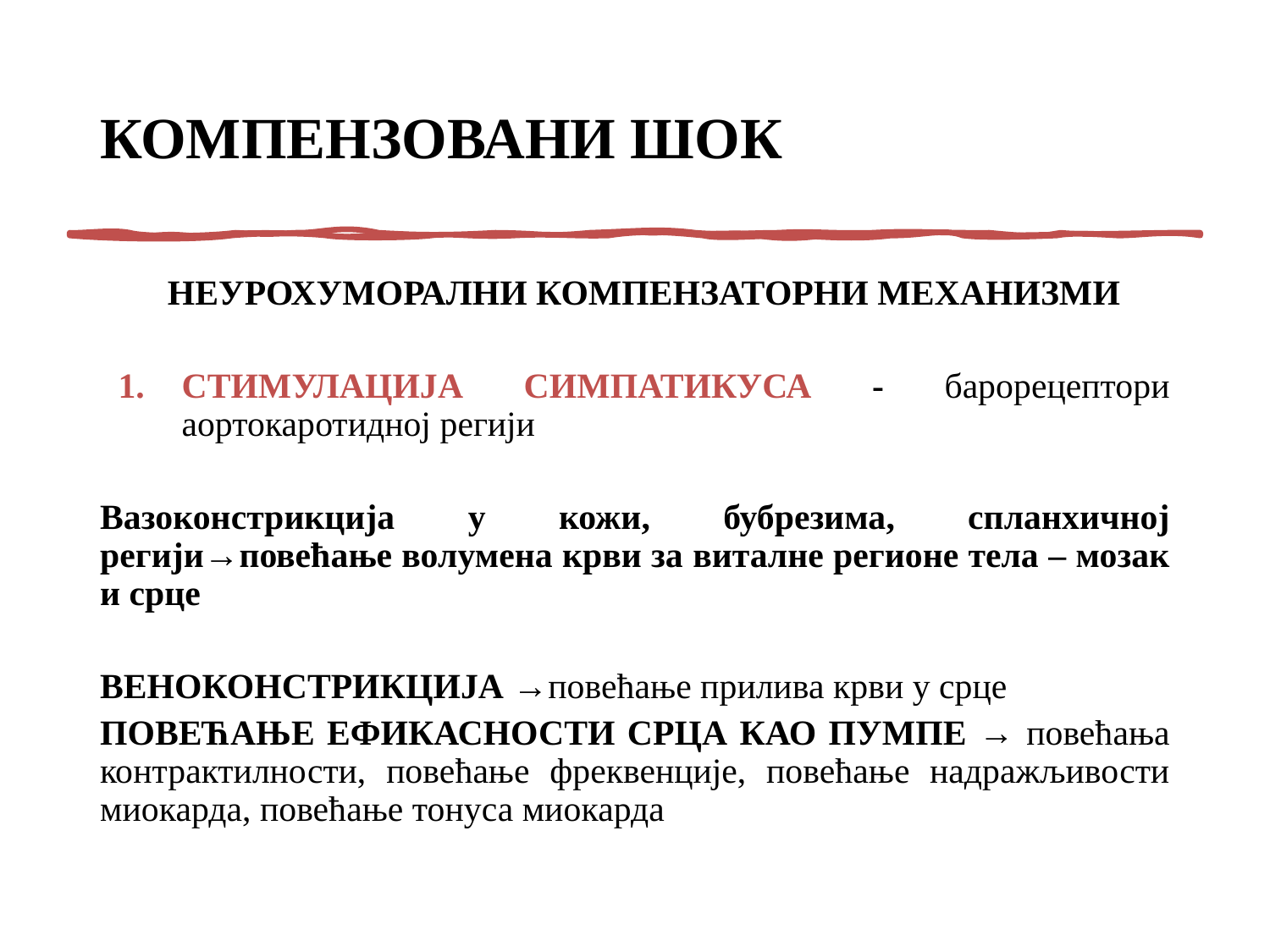

# КОМПЕНЗОВАНИ ШОК

НЕУРОХУМОРАЛНИ КОМПЕНЗАТОРНИ МЕХАНИЗМИ

СТИМУЛАЦИЈА СИМПАТИКУСА - барорецептори аортокаротидној регији

Вазоконстрикција у кожи, бубрезима, спланхичној регији→повећање волумена крви за виталне регионе тела – мозак и срце

ВЕНОКОНСТРИКЦИЈА →повећање прилива крви у срце
ПОВЕЋАЊЕ ЕФИКАСНОСТИ СРЦА КАО ПУМПЕ → повећања контрактилности, повећање фреквенције, повећање надражљивости миокарда, повећање тонуса миокарда